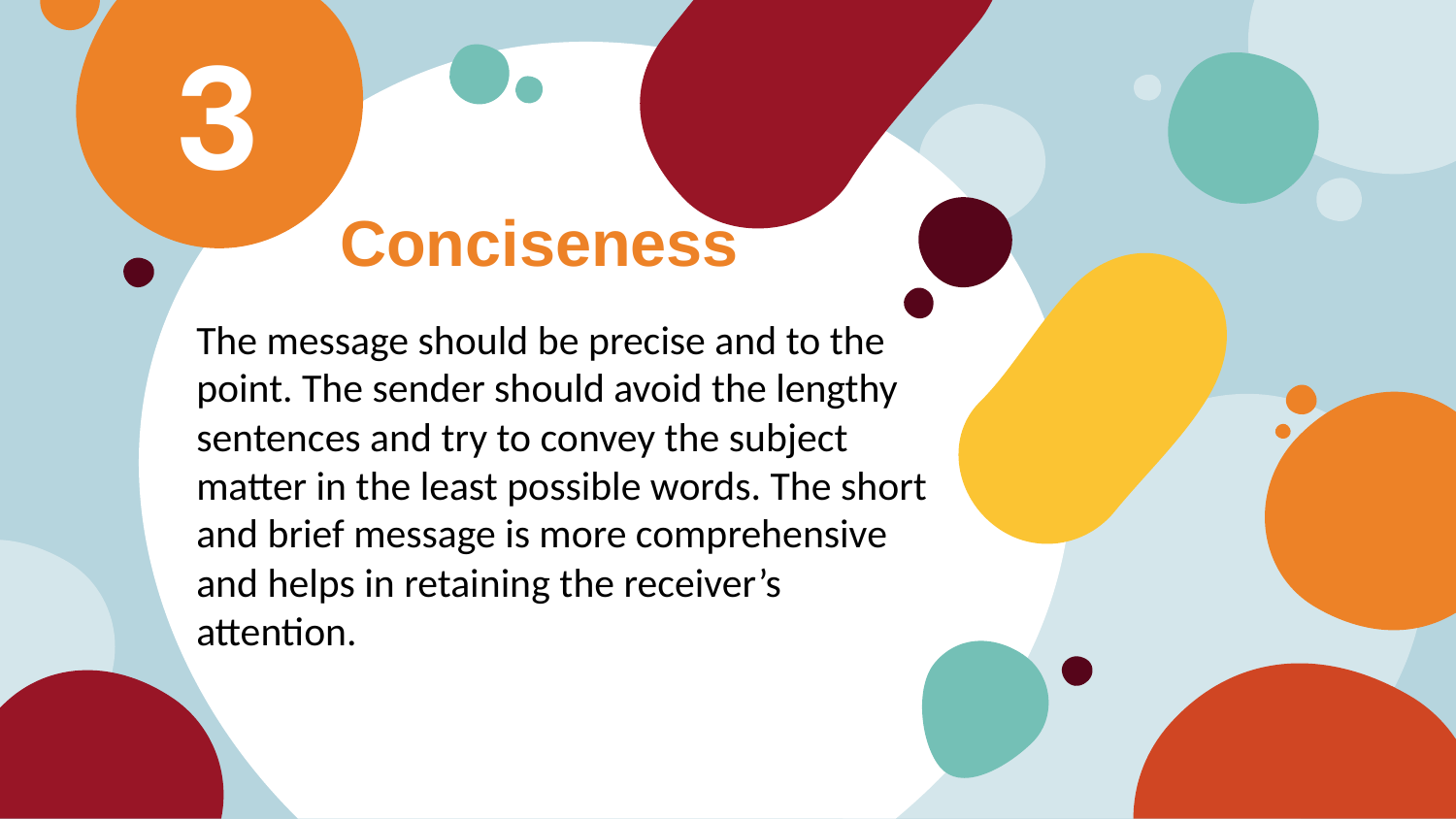

3
# Conciseness
The message should be precise and to the point. The sender should avoid the lengthy sentences and try to convey the subject matter in the least possible words. The short and brief message is more comprehensive and helps in retaining the receiver’s attention.